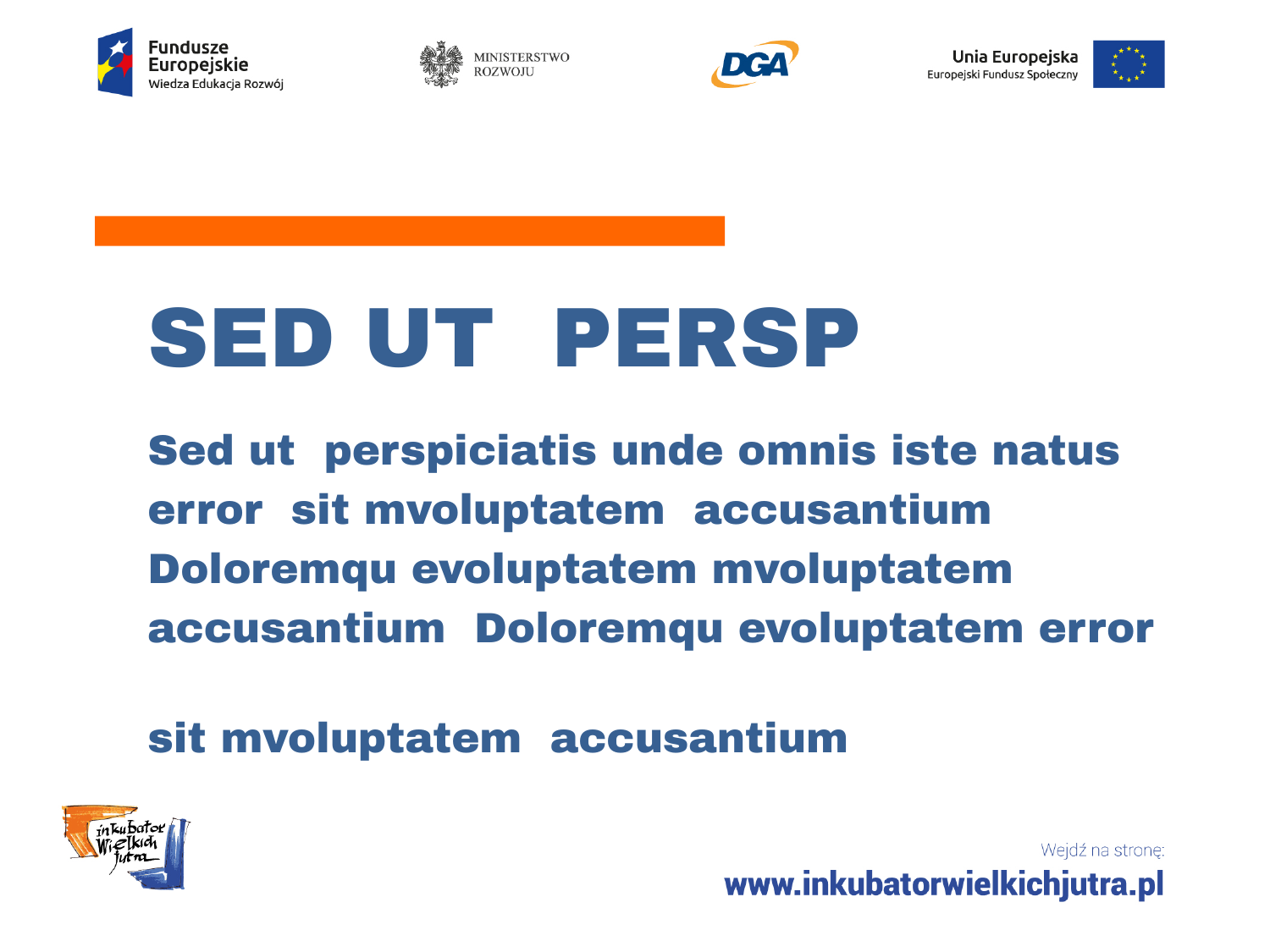

SED UT  PERSP
Sed ut  perspiciatis unde omnis iste natus
error  sit mvoluptatem  accusantium
Doloremqu evoluptatem mvoluptatem
accusantium  Doloremqu evoluptatem error
sit mvoluptatem  accusantium